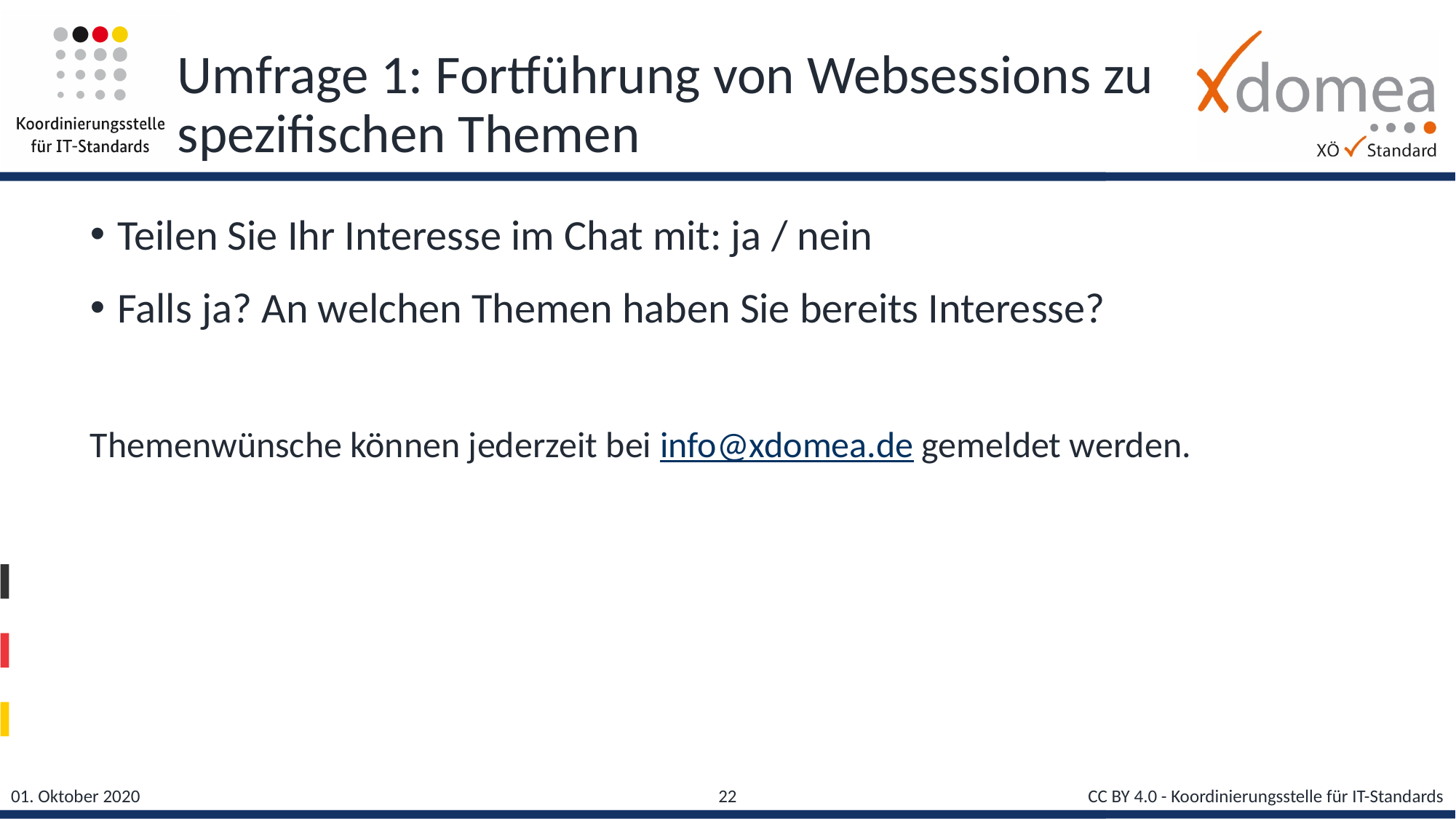

# Umfrage 1: Fortführung von Websessions zu spezifischen Themen
Teilen Sie Ihr Interesse im Chat mit: ja / nein
Falls ja? An welchen Themen haben Sie bereits Interesse?

Themenwünsche können jederzeit bei info@xdomea.de gemeldet werden.
22
CC BY 4.0 - Koordinierungsstelle für IT-Standards